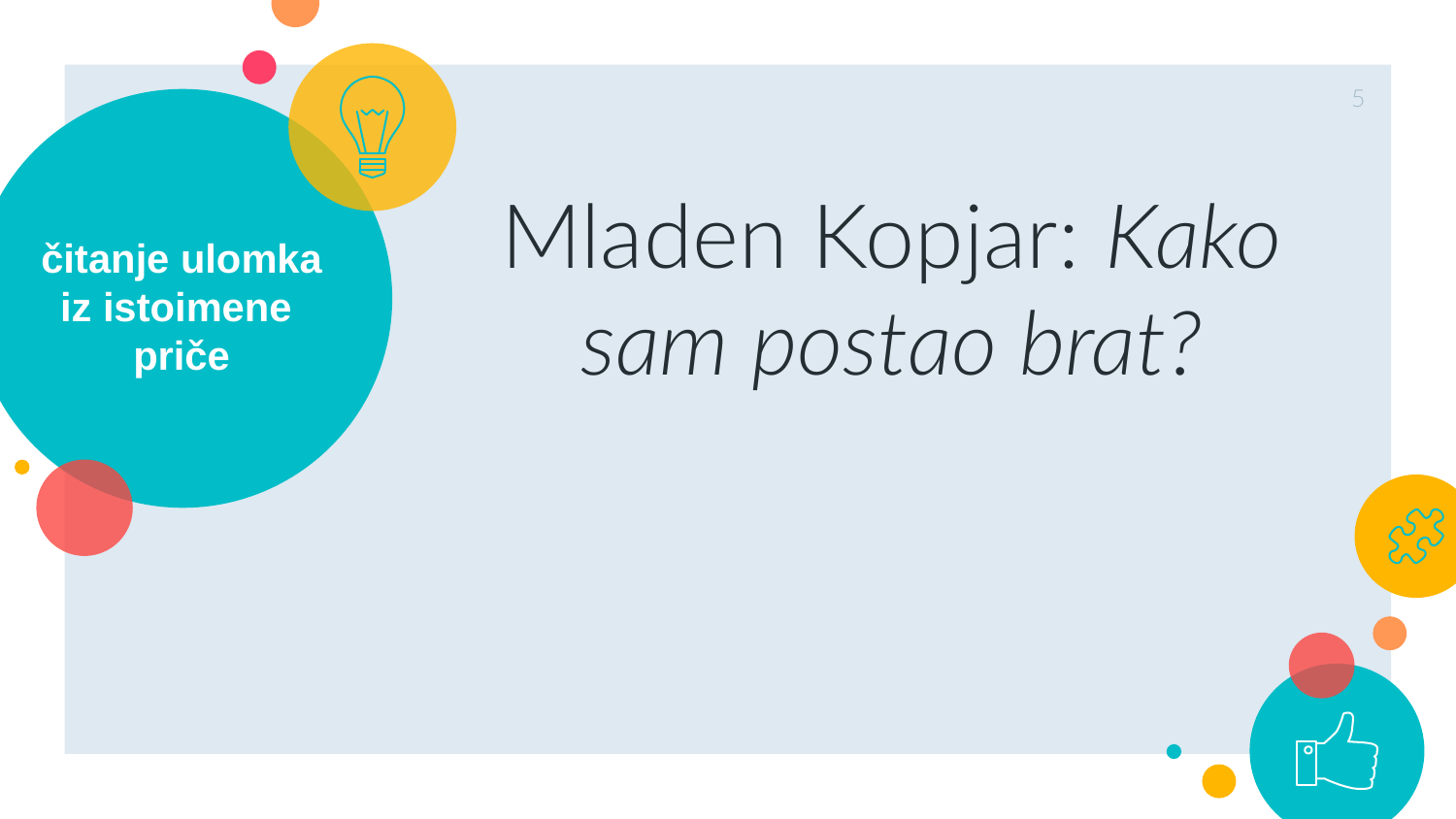

5
# čitanje ulomka iz istoimene  priče
Mladen Kopjar: Kako sam postao brat?